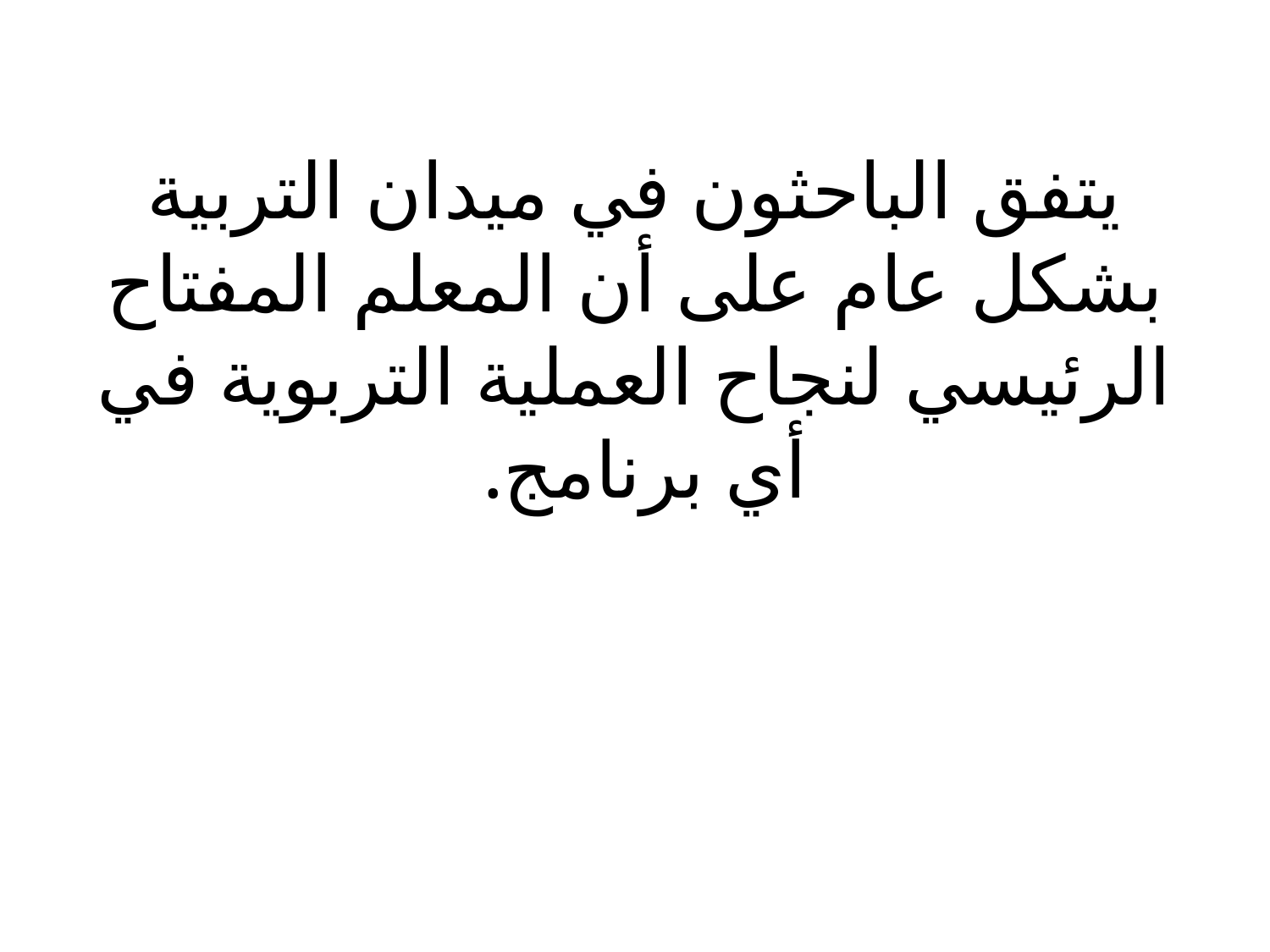

# يتفق الباحثون في ميدان التربية بشكل عام على أن المعلم المفتاح الرئيسي لنجاح العملية التربوية في أي برنامج.